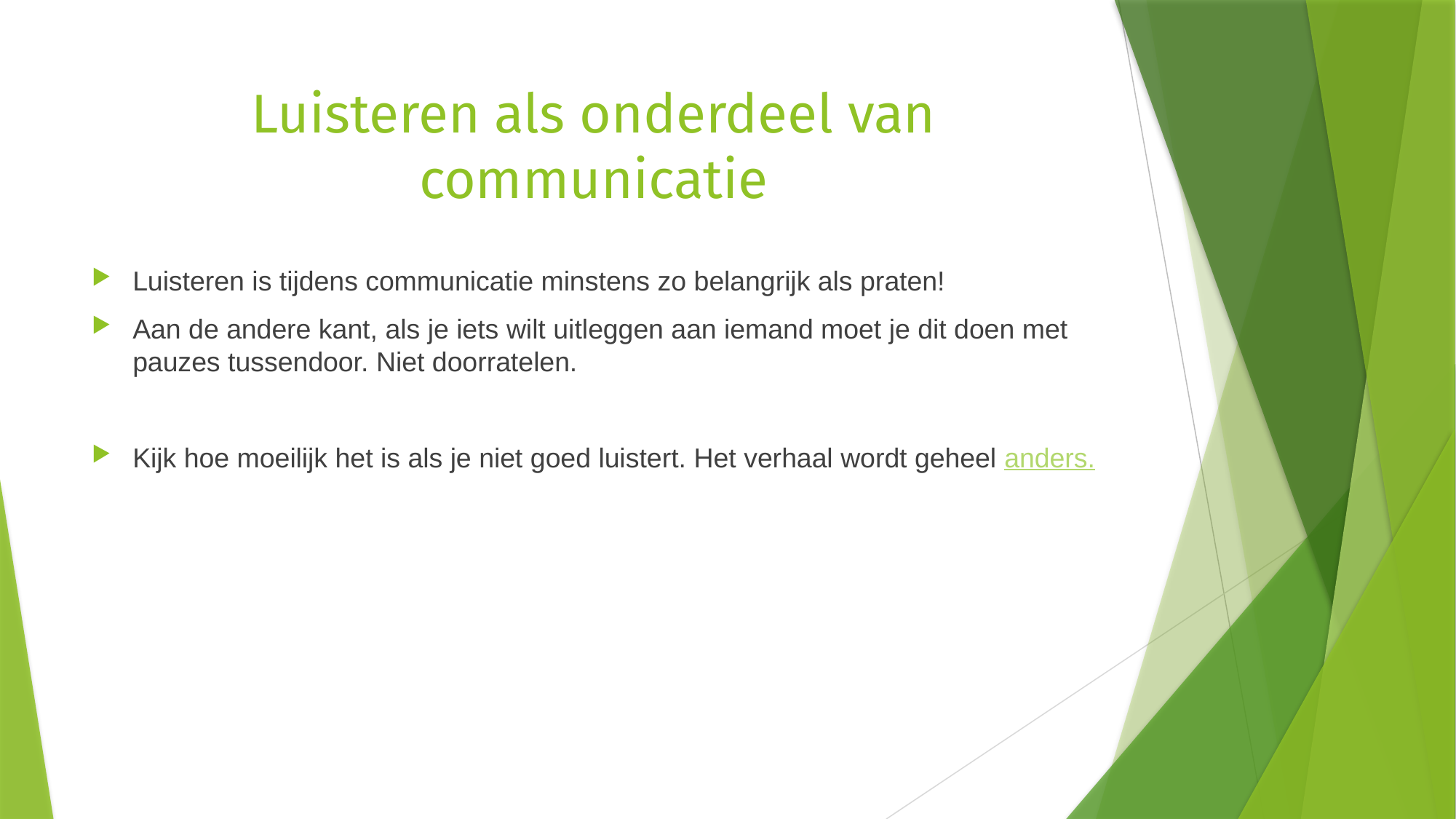

# Luisteren als onderdeel van communicatie
Luisteren is tijdens communicatie minstens zo belangrijk als praten!
Aan de andere kant, als je iets wilt uitleggen aan iemand moet je dit doen met pauzes tussendoor. Niet doorratelen.

Kijk hoe moeilijk het is als je niet goed luistert. Het verhaal wordt geheel anders.